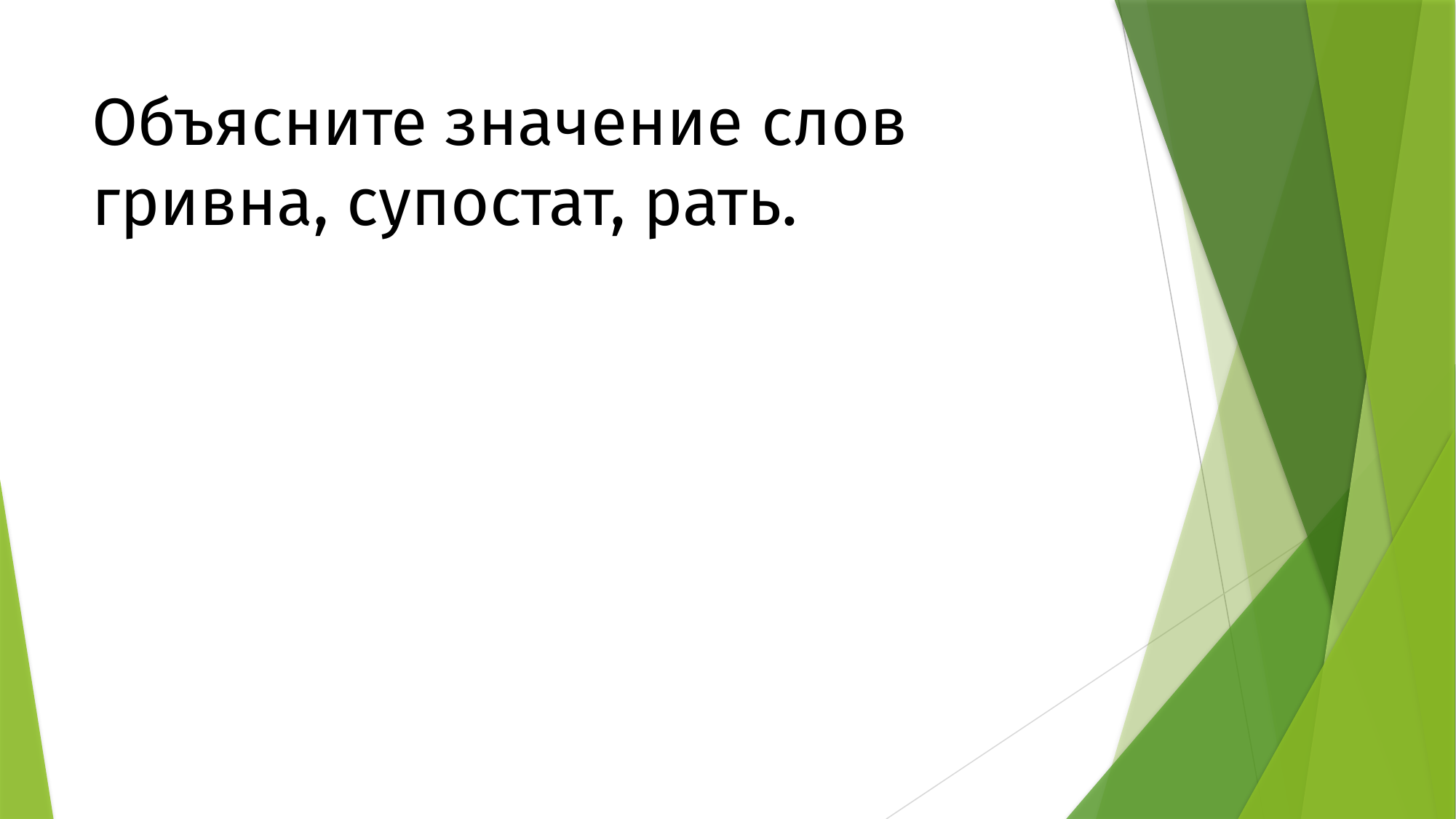

# Объясните значение слов гривна, супостат, рать.